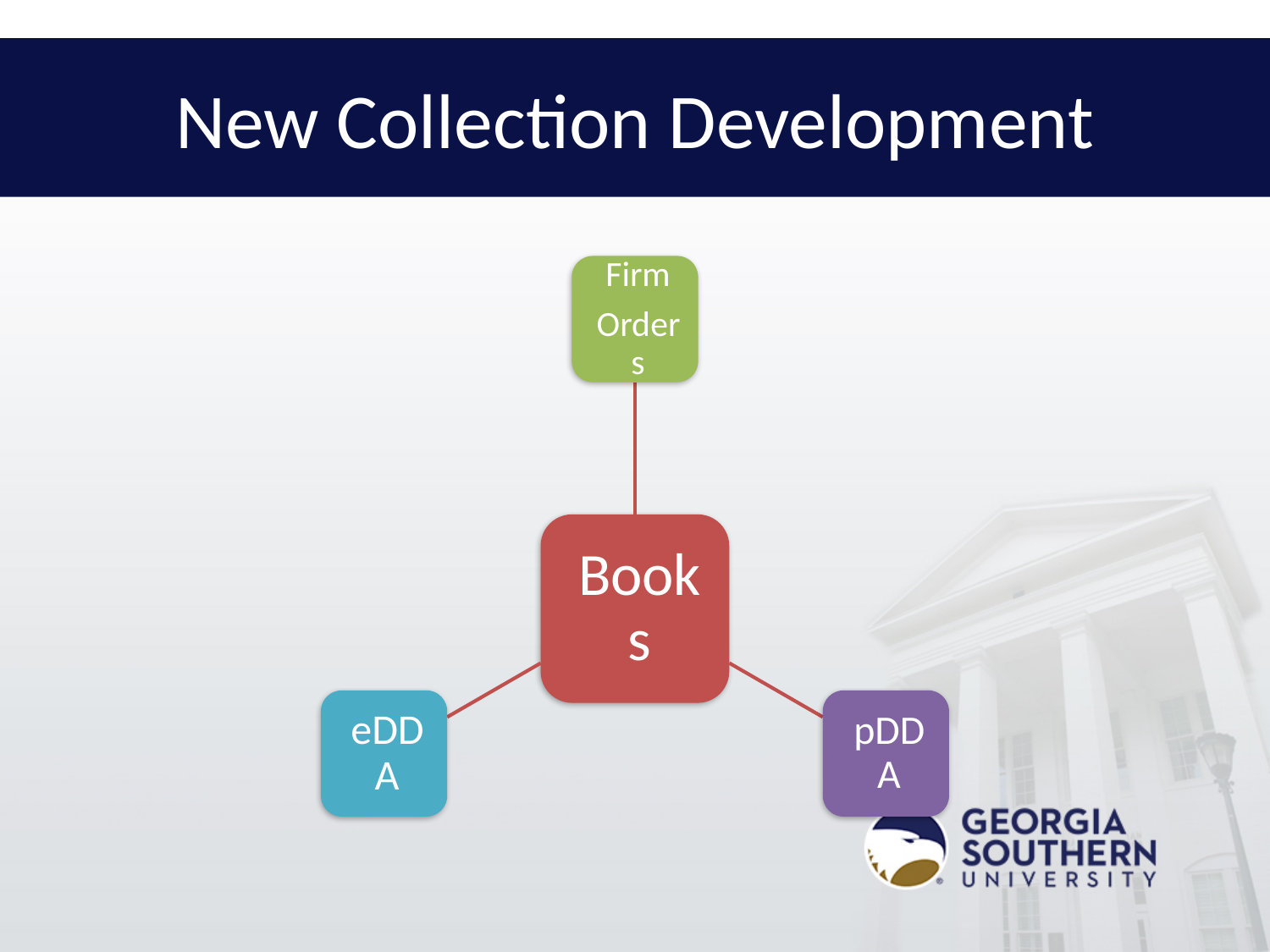

# New Collection Development
Books
Firm
Orders
pDDA
eDDA